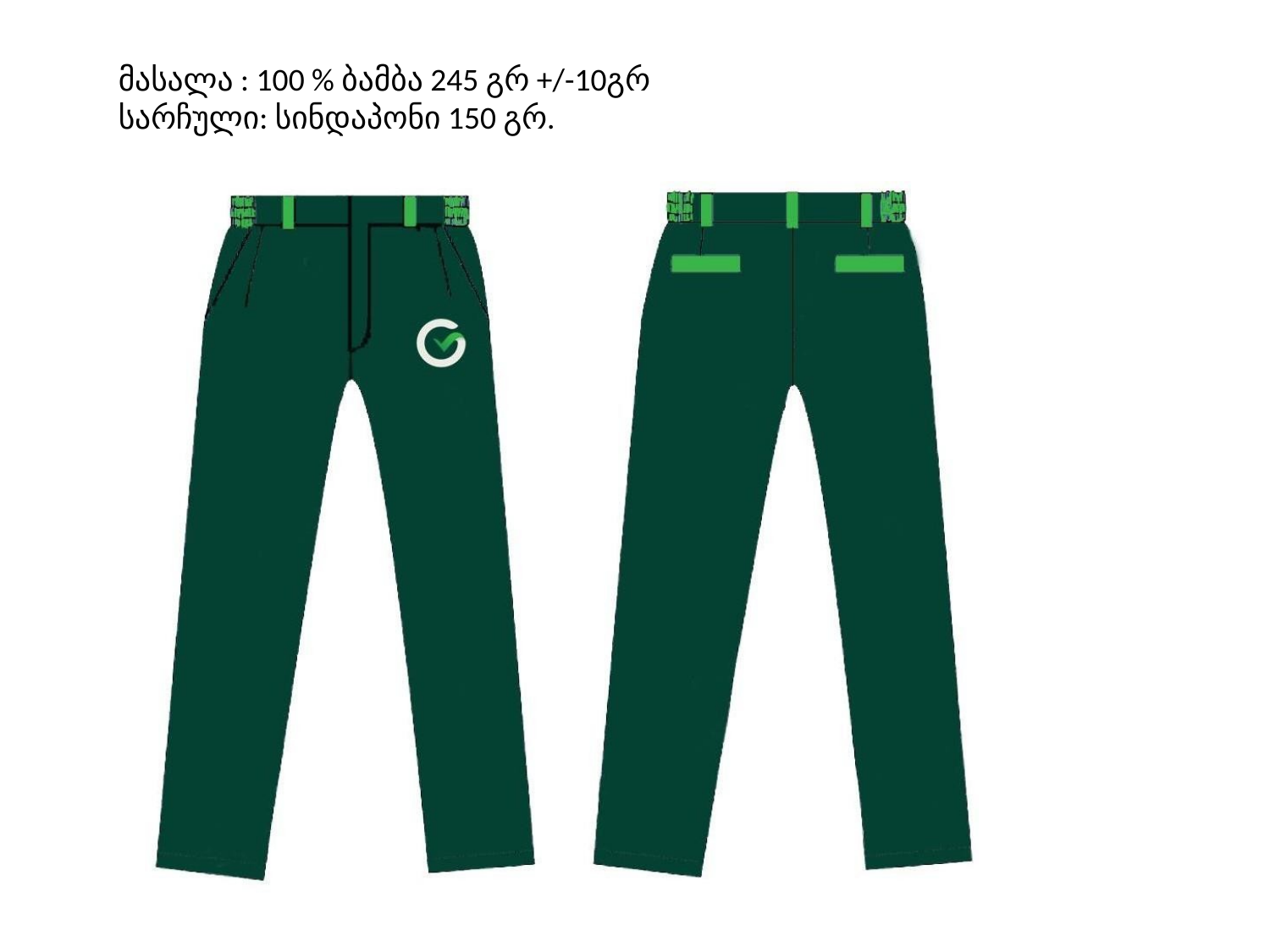

მასალა : 100 % ბამბა 245 გრ +/-10გრ
სარჩული: სინდაპონი 150 გრ.